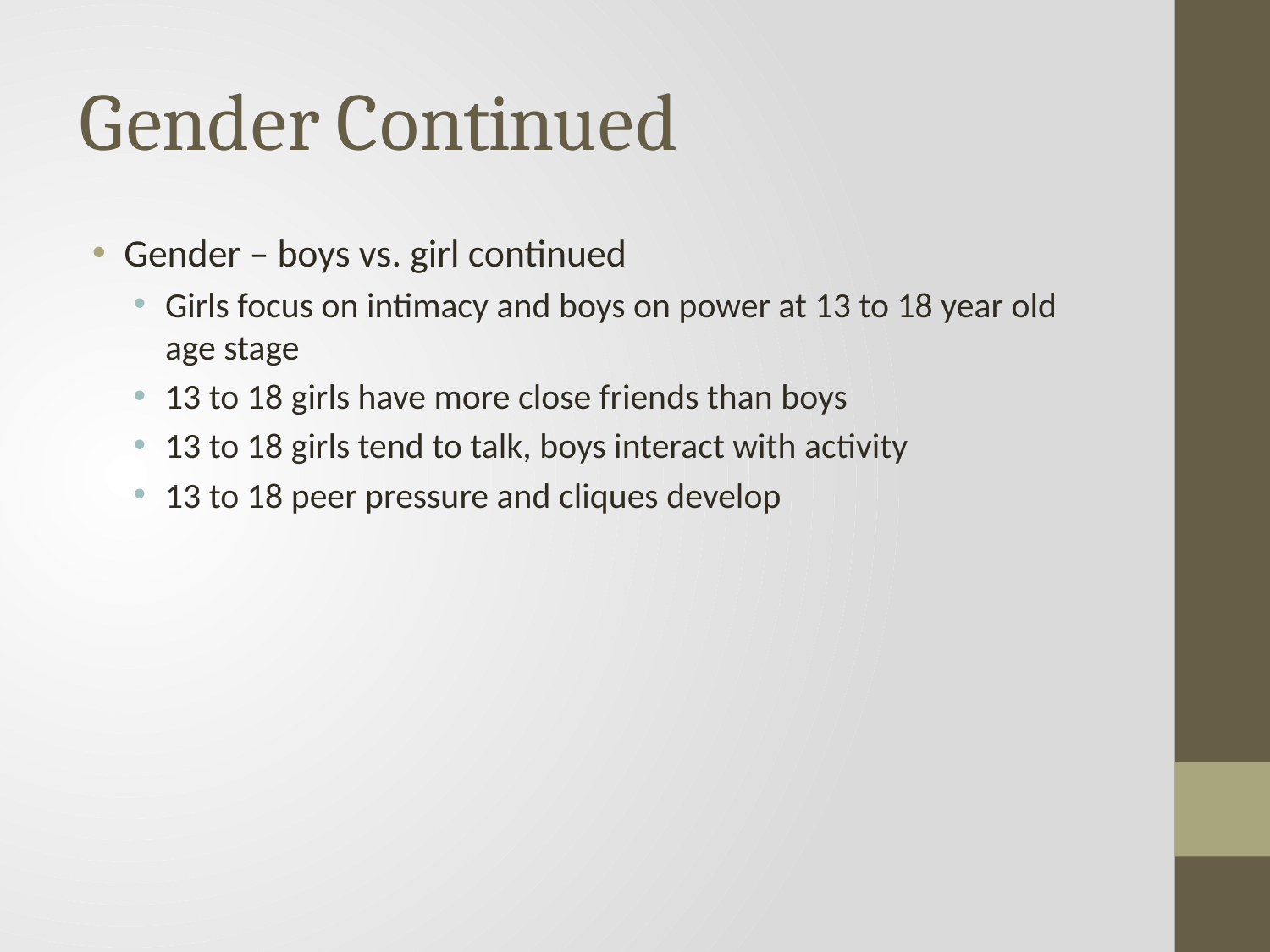

# Gender Continued
Gender – boys vs. girl continued
Girls focus on intimacy and boys on power at 13 to 18 year old age stage
13 to 18 girls have more close friends than boys
13 to 18 girls tend to talk, boys interact with activity
13 to 18 peer pressure and cliques develop